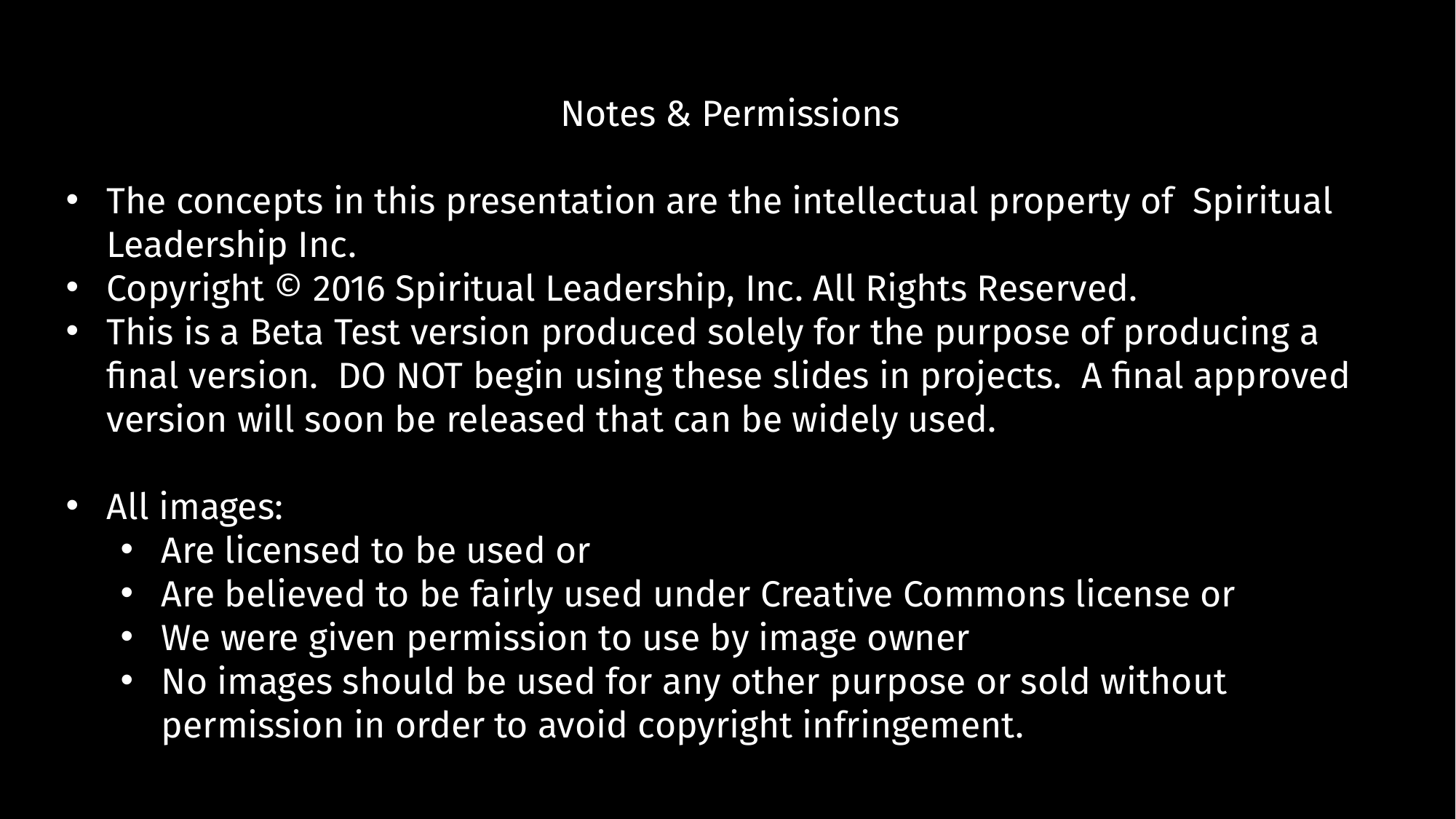

#
Notes & Permissions

The concepts in this presentation are the intellectual property of  Spiritual Leadership Inc.
Copyright © 2016 Spiritual Leadership, Inc. All Rights Reserved.
This is a Beta Test version produced solely for the purpose of producing a final version.  DO NOT begin using these slides in projects.  A final approved version will soon be released that can be widely used.

All images:
Are licensed to be used or
Are believed to be fairly used under Creative Commons license or
We were given permission to use by image owner
No images should be used for any other purpose or sold without permission in order to avoid copyright infringement.